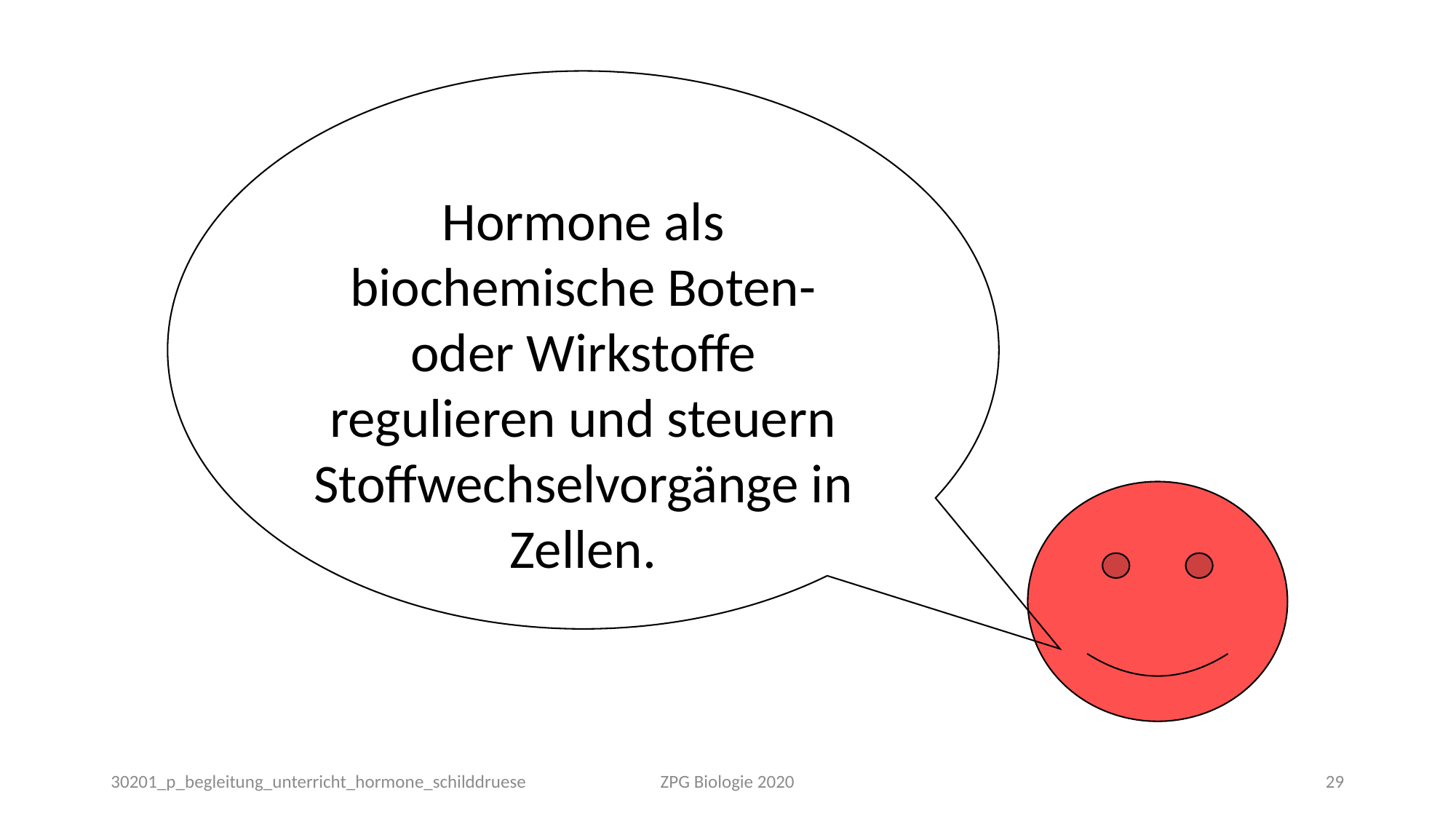

Hormone als biochemische Boten- oder Wirkstoffe regulieren und steuern Stoffwechselvorgänge in Zellen.

30201_p_begleitung_unterricht_hormone_schilddruese
ZPG Biologie 2020
29